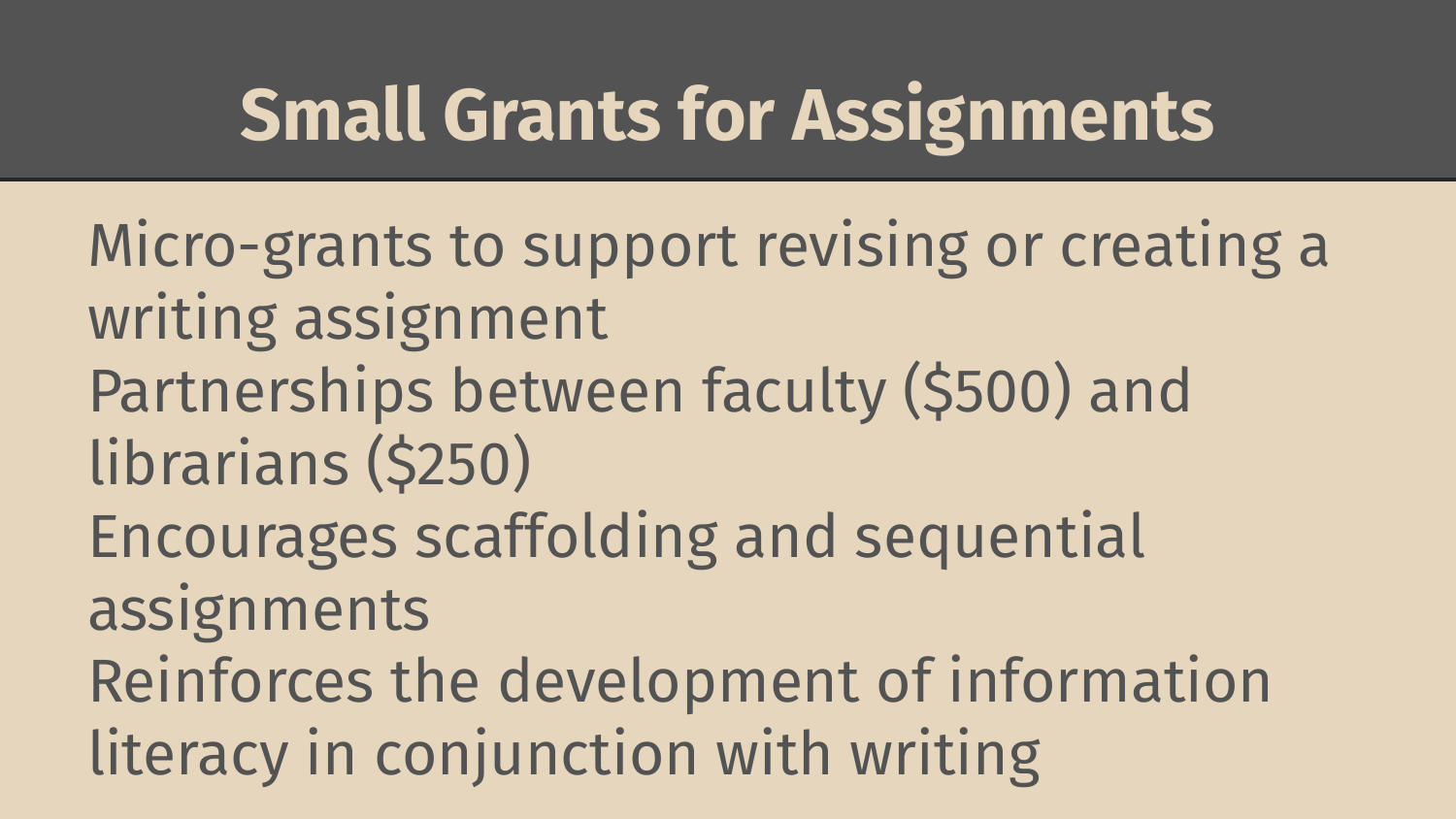

# Small Grants for Assignments
Micro-grants to support revising or creating a writing assignment
Partnerships between faculty ($500) and librarians ($250)
Encourages scaffolding and sequential assignments
Reinforces the development of information literacy in conjunction with writing